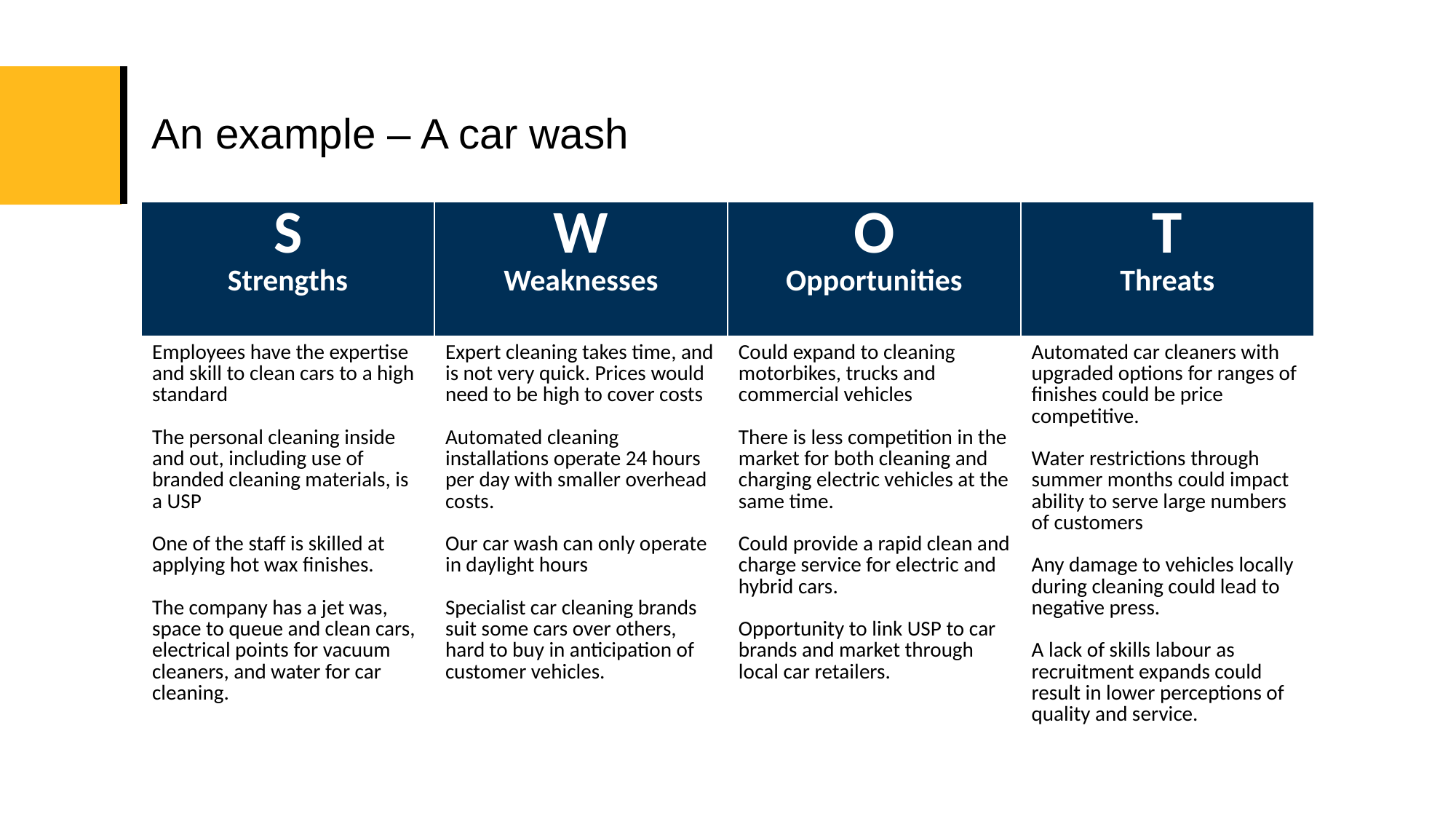

# An example – A car wash
| S Strengths | W Weaknesses | O Opportunities | T Threats |
| --- | --- | --- | --- |
| Employees have the expertise and skill to clean cars to a high standard The personal cleaning inside and out, including use of branded cleaning materials, is a USP One of the staff is skilled at applying hot wax finishes. The company has a jet was, space to queue and clean cars, electrical points for vacuum cleaners, and water for car cleaning. | Expert cleaning takes time, and is not very quick. Prices would need to be high to cover costs Automated cleaning installations operate 24 hours per day with smaller overhead costs. Our car wash can only operate in daylight hours Specialist car cleaning brands suit some cars over others, hard to buy in anticipation of customer vehicles. | Could expand to cleaning motorbikes, trucks and commercial vehicles There is less competition in the market for both cleaning and charging electric vehicles at the same time. Could provide a rapid clean and charge service for electric and hybrid cars. Opportunity to link USP to car brands and market through local car retailers. | Automated car cleaners with upgraded options for ranges of finishes could be price competitive. Water restrictions through summer months could impact ability to serve large numbers of customers Any damage to vehicles locally during cleaning could lead to negative press. A lack of skills labour as recruitment expands could result in lower perceptions of quality and service. |